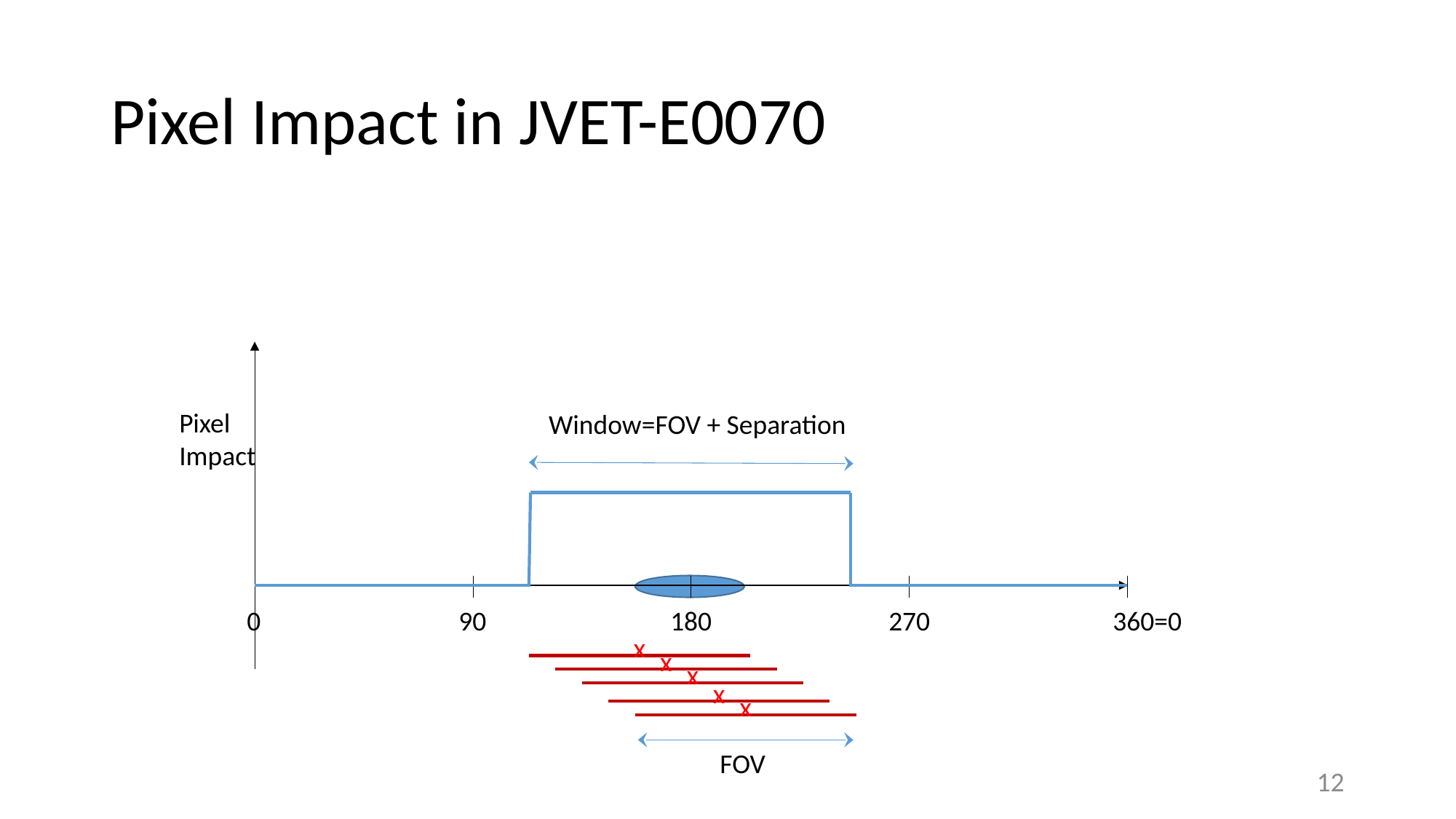

# Pixel Impact in JVET-E0070
Pixel
Impact
Window=FOV + Separation

0
90
180
270
360=0
x
x
x
x
x
FOV
12